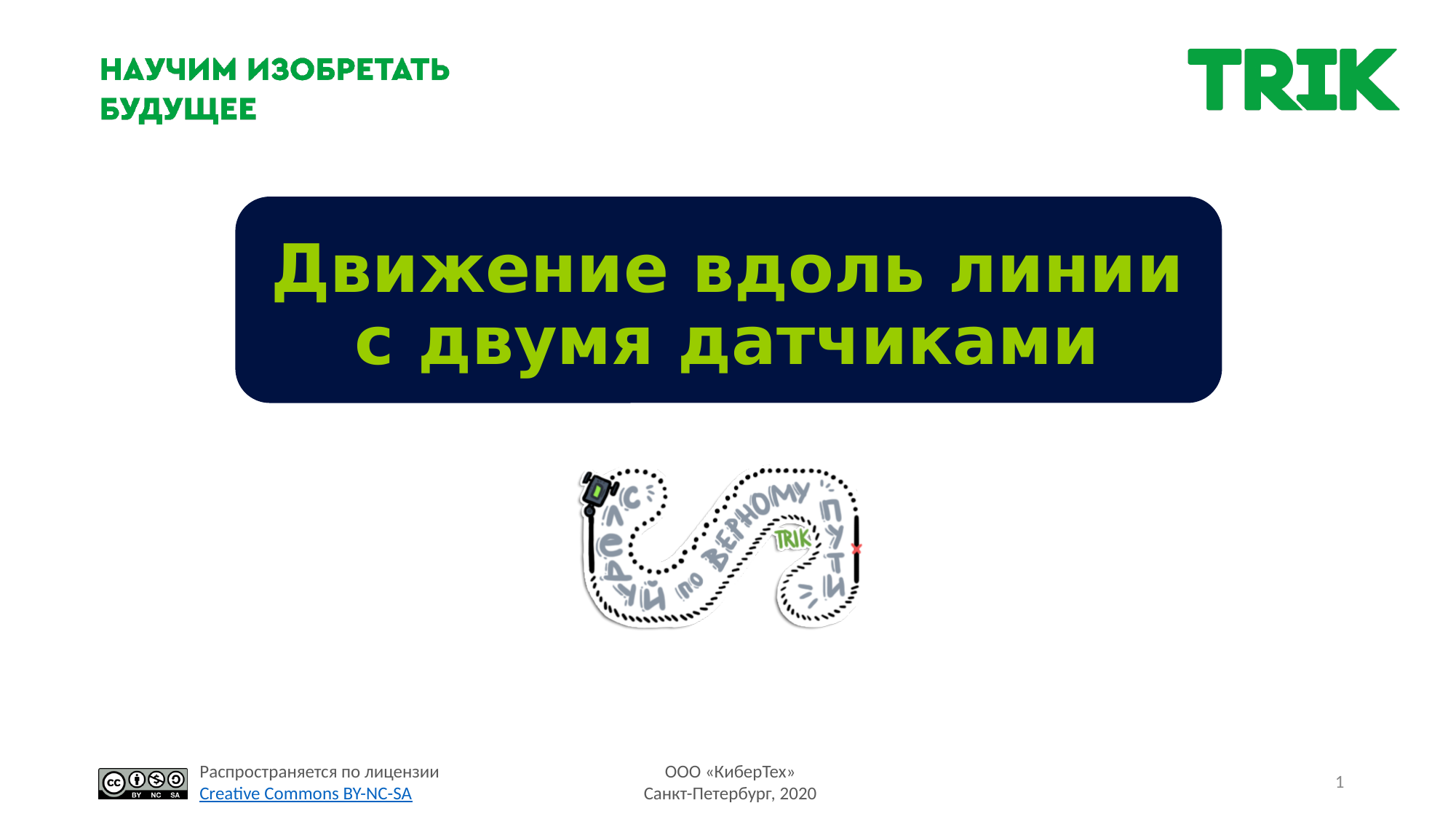

# Движение вдоль линии с двумя датчиками
1